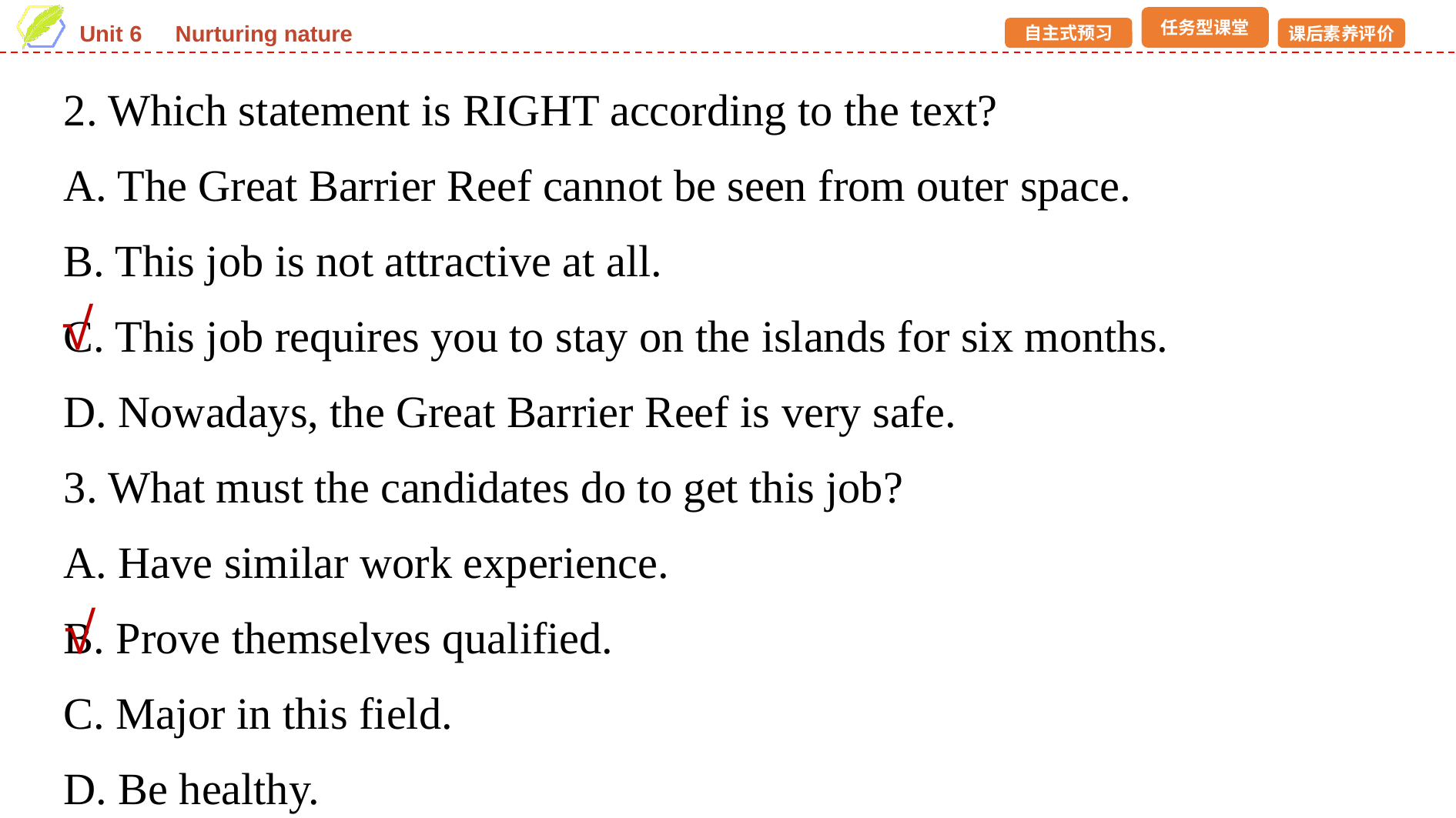

2. Which statement is RIGHT according to the text?
A. The Great Barrier Reef cannot be seen from outer space.
B. This job is not attractive at all.
C. This job requires you to stay on the islands for six months.
D. Nowadays, the Great Barrier Reef is very safe.
3. What must the candidates do to get this job?
A. Have similar work experience.
B. Prove themselves qualified.
C. Major in this field.
D. Be healthy.
√
√